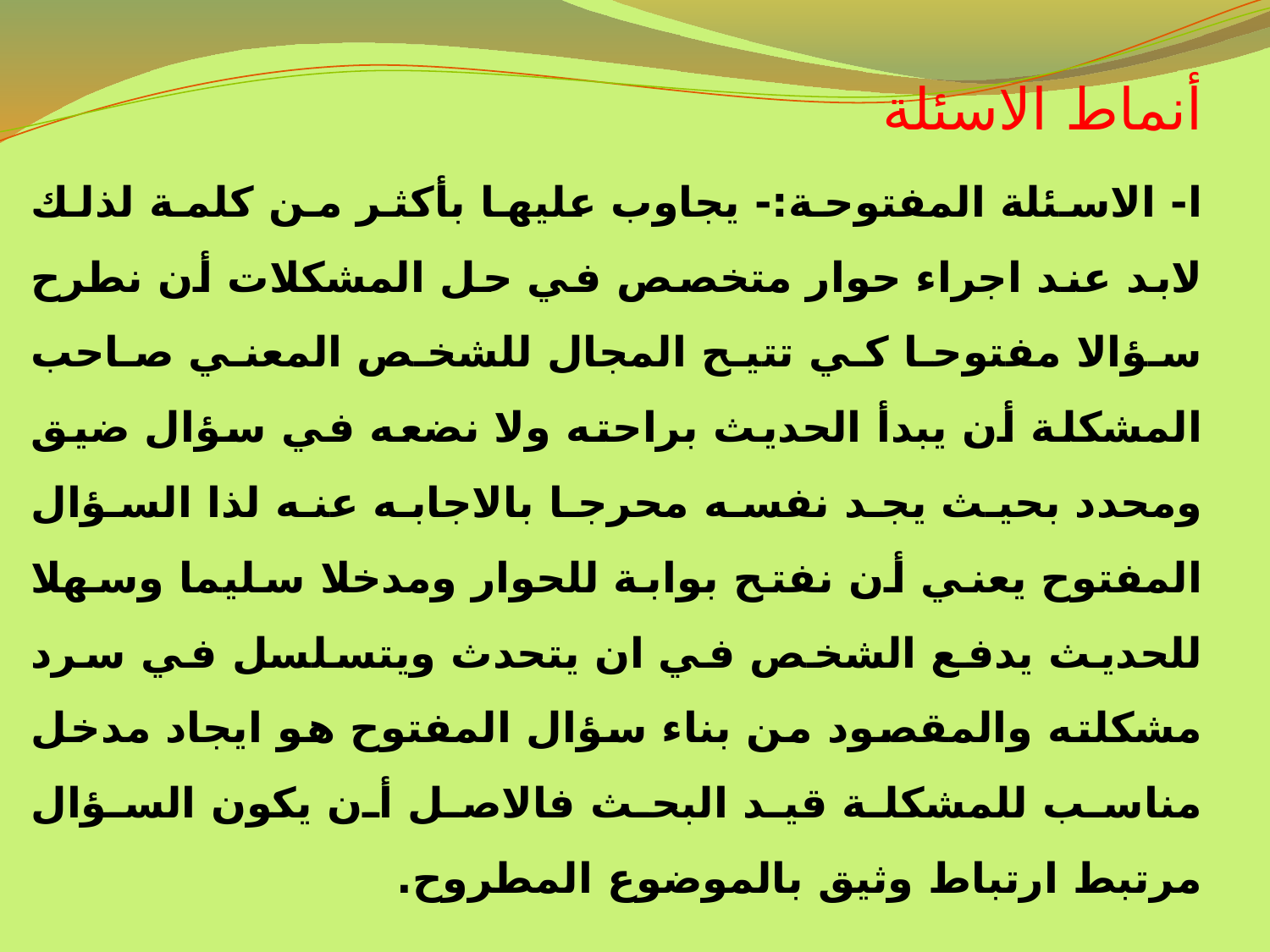

أنماط الاسئلة
ا- الاسئلة المفتوحة:- يجاوب عليها بأكثر من كلمة لذلك لابد عند اجراء حوار متخصص في حل المشكلات أن نطرح سؤالا مفتوحا كي تتيح المجال للشخص المعني صاحب المشكلة أن يبدأ الحديث براحته ولا نضعه في سؤال ضيق ومحدد بحيث يجد نفسه محرجا بالاجابه عنه لذا السؤال المفتوح يعني أن نفتح بوابة للحوار ومدخلا سليما وسهلا للحديث يدفع الشخص في ان يتحدث ويتسلسل في سرد مشكلته والمقصود من بناء سؤال المفتوح هو ايجاد مدخل مناسب للمشكلة قيد البحث فالاصل أن يكون السؤال مرتبط ارتباط وثيق بالموضوع المطروح.